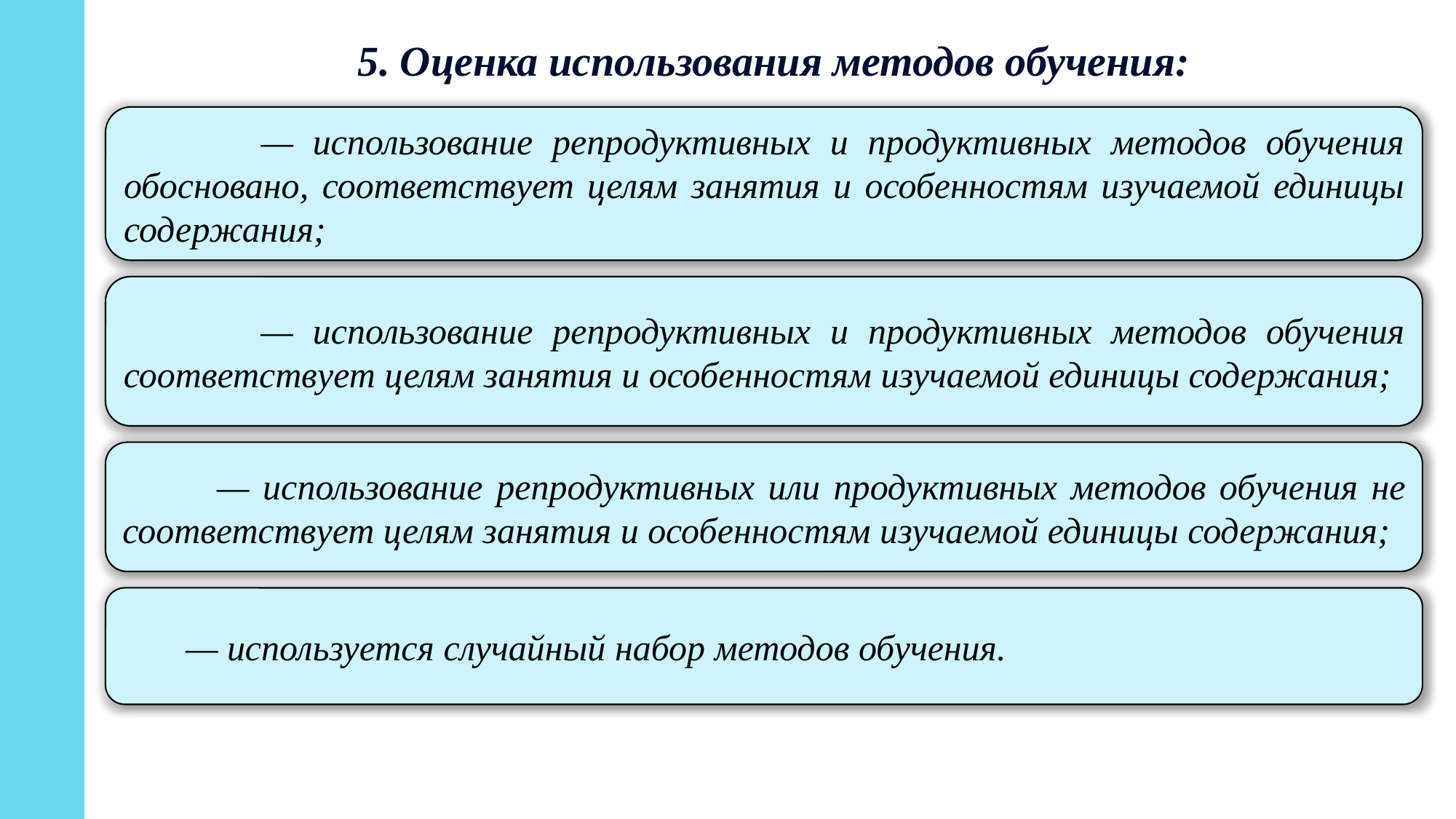

5. Оценка использования методов обучения:
       — использование репродуктивных и продуктивных методов обучения обосновано, соответствует целям занятия и особенностям изучаемой единицы содержания;
       — использование репродуктивных и продуктивных методов обучения соответствует целям занятия и особенностям изучаемой единицы содержания;
       — использование репродуктивных или продуктивных методов обучения не соответствует целям занятия и особенностям изучаемой единицы содержания;
       — используется случайный набор методов обучения.